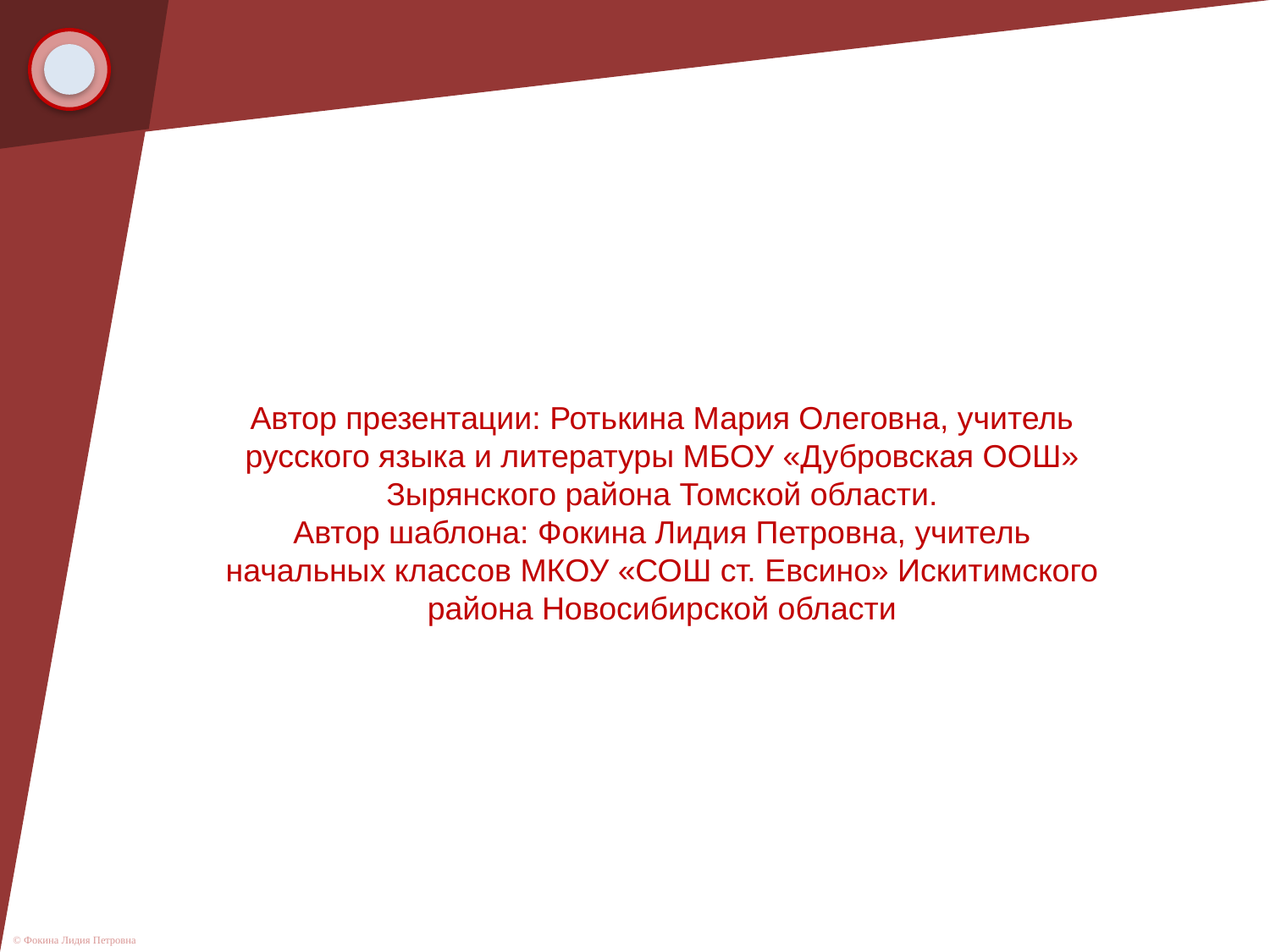

Автор презентации: Ротькина Мария Олеговна, учитель русского языка и литературы МБОУ «Дубровская ООШ» Зырянского района Томской области.
Автор шаблона: Фокина Лидия Петровна, учитель начальных классов МКОУ «СОШ ст. Евсино» Искитимского района Новосибирской области